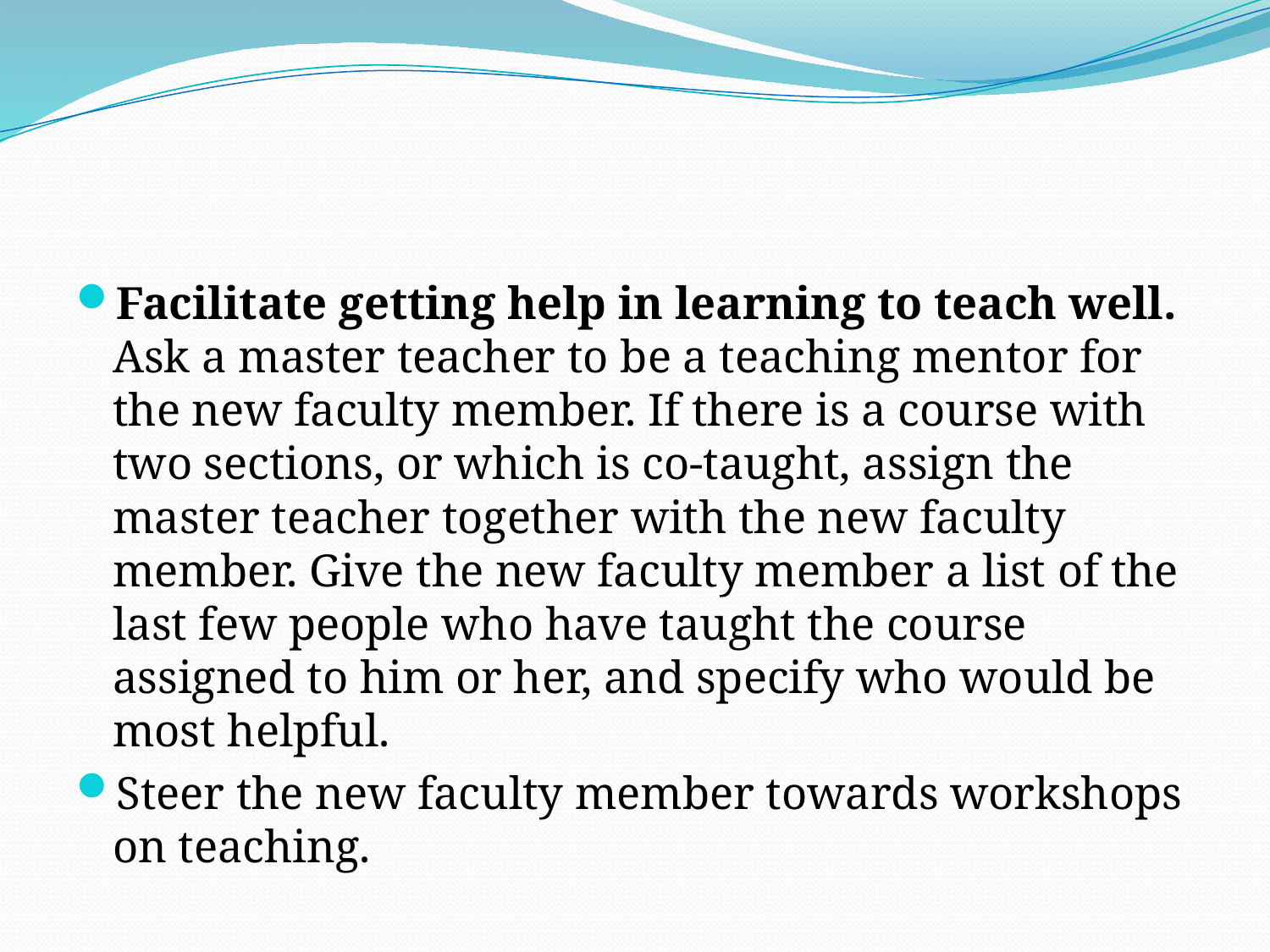

#
Facilitate getting help in learning to teach well. Ask a master teacher to be a teaching mentor for the new faculty member. If there is a course with two sections, or which is co-taught, assign the master teacher together with the new faculty member. Give the new faculty member a list of the last few people who have taught the course assigned to him or her, and specify who would be most helpful.
Steer the new faculty member towards workshops on teaching.